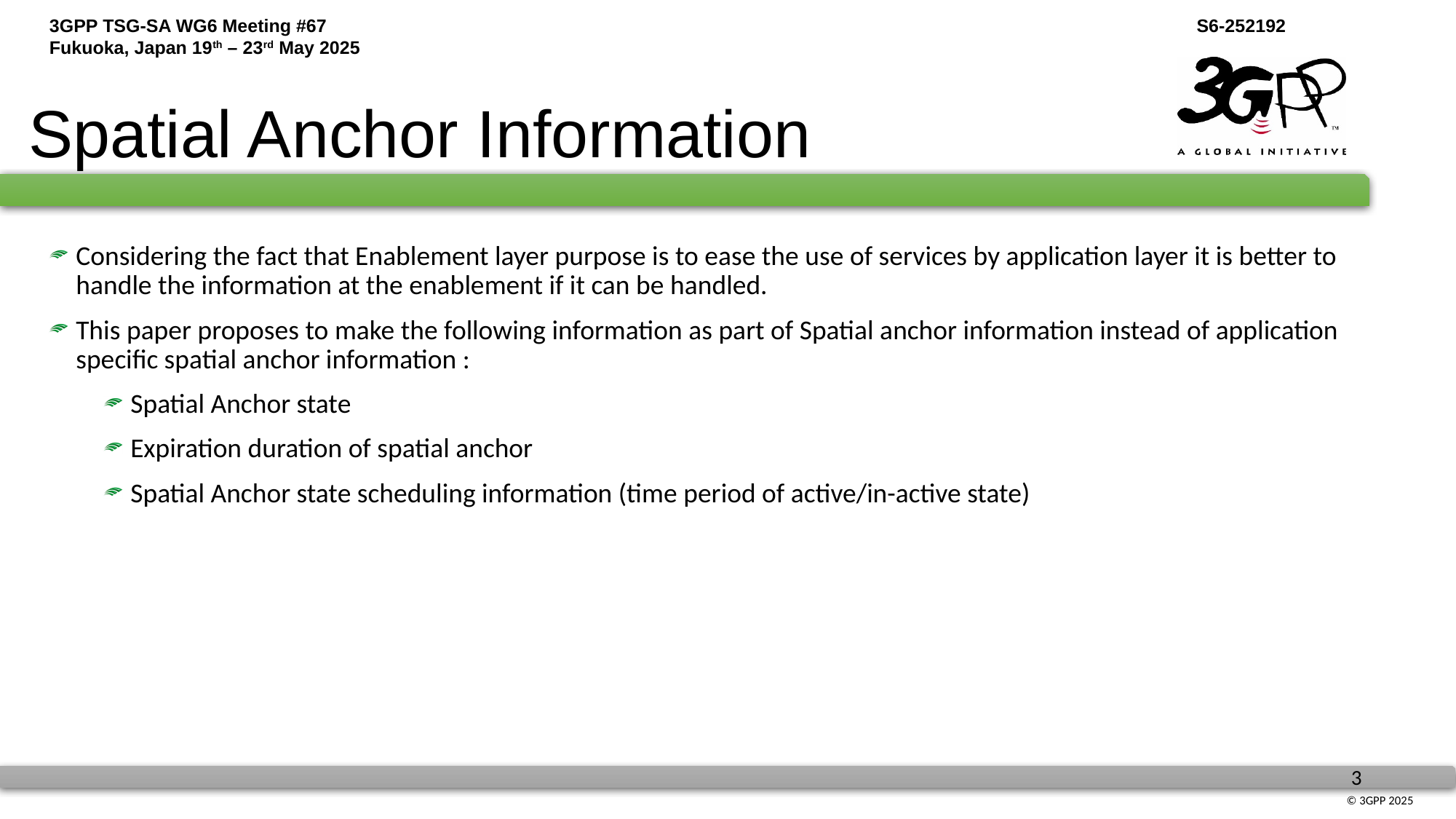

# Spatial Anchor Information
Considering the fact that Enablement layer purpose is to ease the use of services by application layer it is better to handle the information at the enablement if it can be handled.
This paper proposes to make the following information as part of Spatial anchor information instead of application specific spatial anchor information :
Spatial Anchor state
Expiration duration of spatial anchor
Spatial Anchor state scheduling information (time period of active/in-active state)